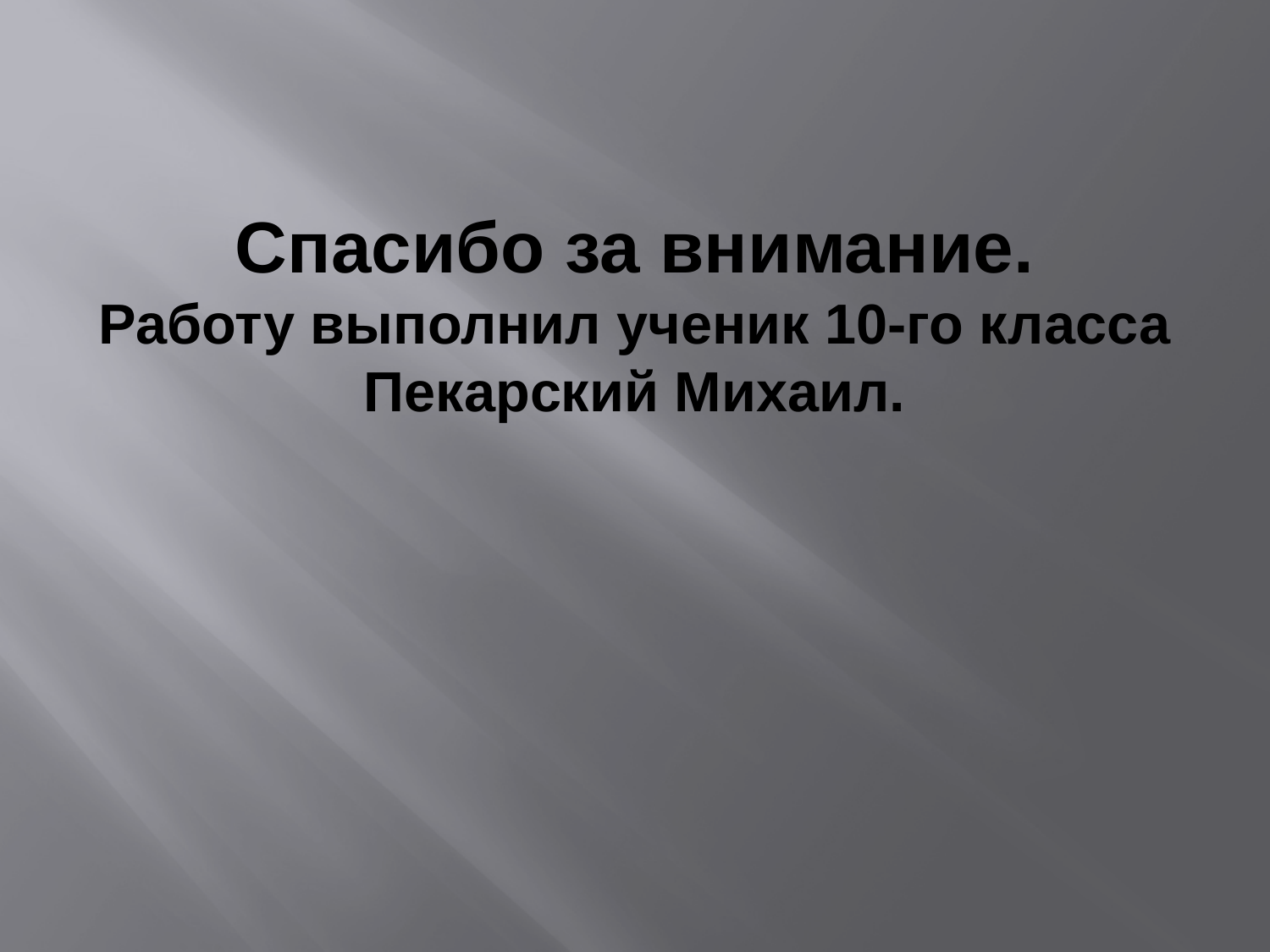

# Спасибо за внимание. Работу выполнил ученик 10-го класса Пекарский Михаил.